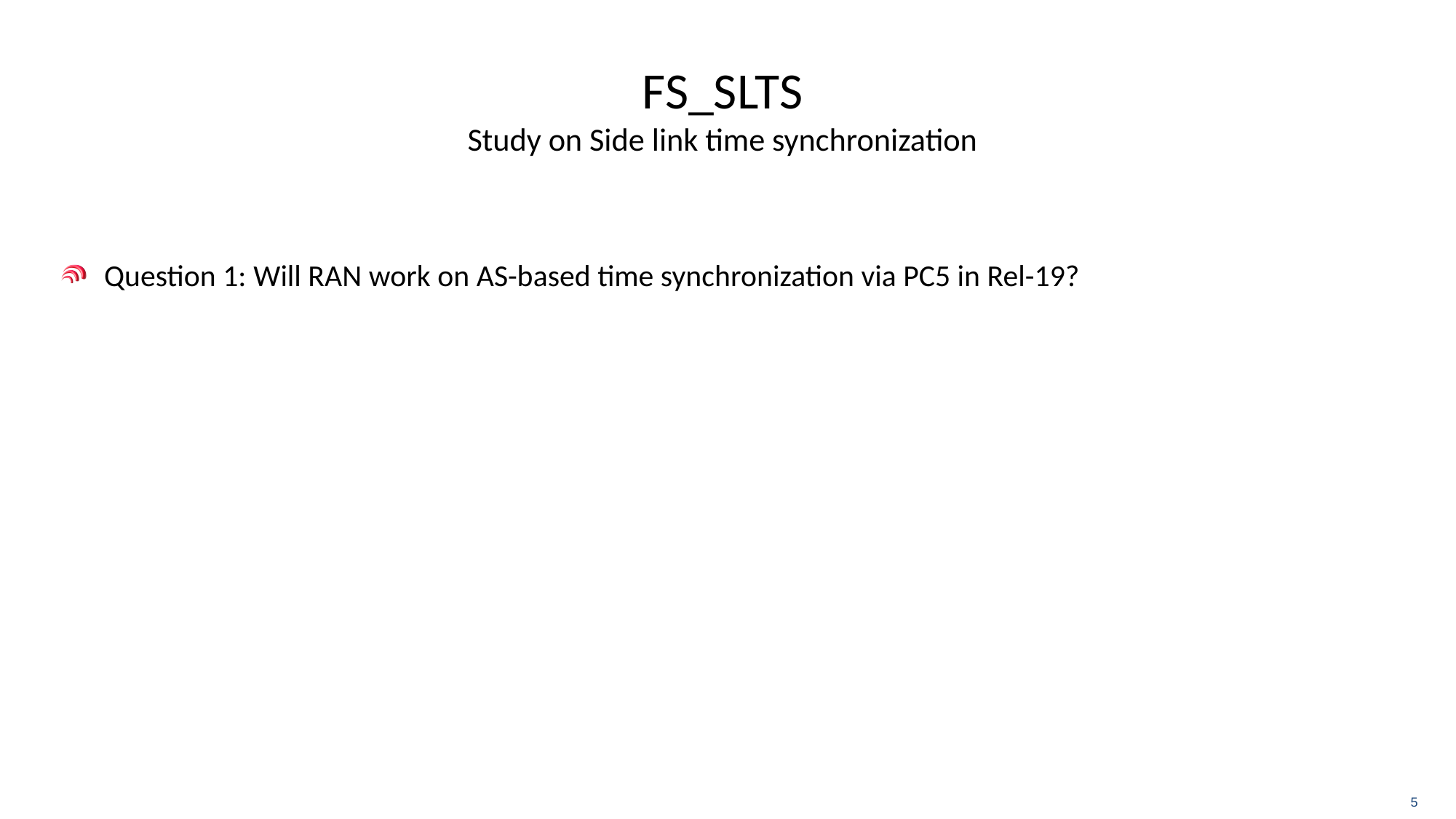

# FS_SLTS Study on Side link time synchronization
Question 1: Will RAN work on AS-based time synchronization via PC5 in Rel-19?